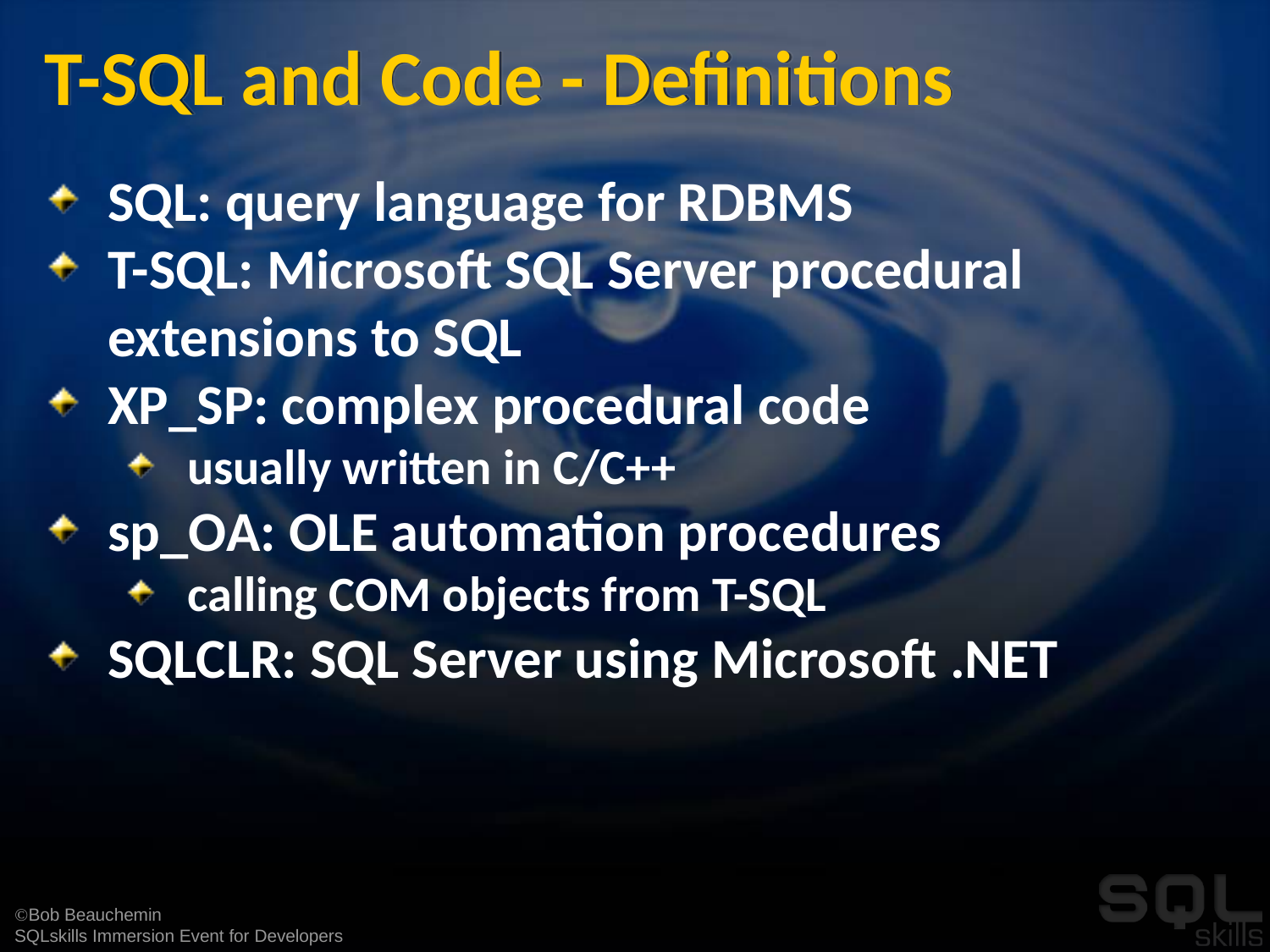

# T-SQL and Code - Definitions
SQL: query language for RDBMS
T-SQL: Microsoft SQL Server procedural extensions to SQL
XP_SP: complex procedural code
usually written in C/C++
sp_OA: OLE automation procedures
calling COM objects from T-SQL
SQLCLR: SQL Server using Microsoft .NET